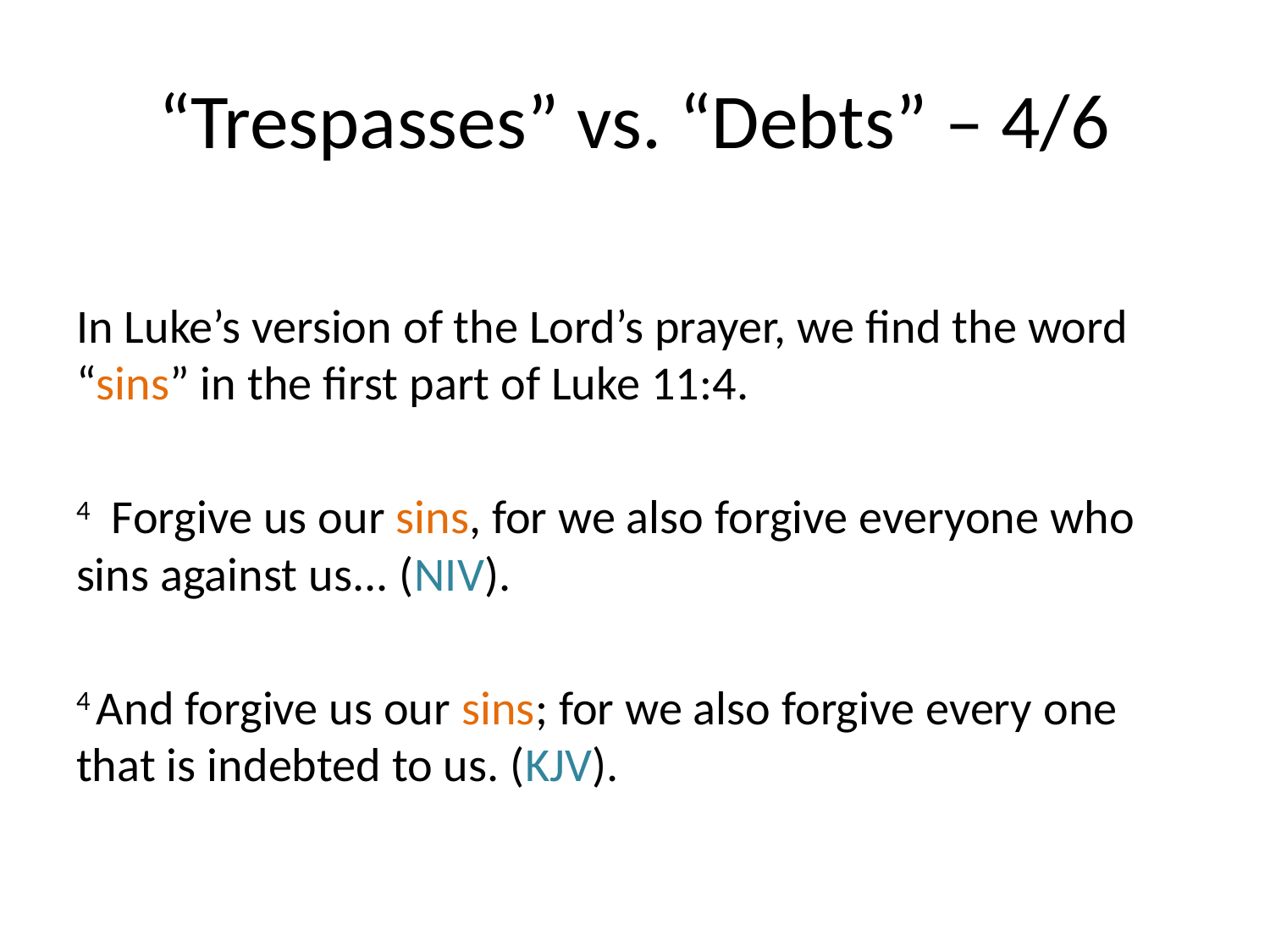

# “Trespasses” vs. “Debts” – 4/6

In Luke’s version of the Lord’s prayer, we find the word “sins” in the first part of Luke 11:4.

4  Forgive us our sins, for we also forgive everyone who sins against us... (NIV).

4 And forgive us our sins; for we also forgive every one that is indebted to us. (KJV).